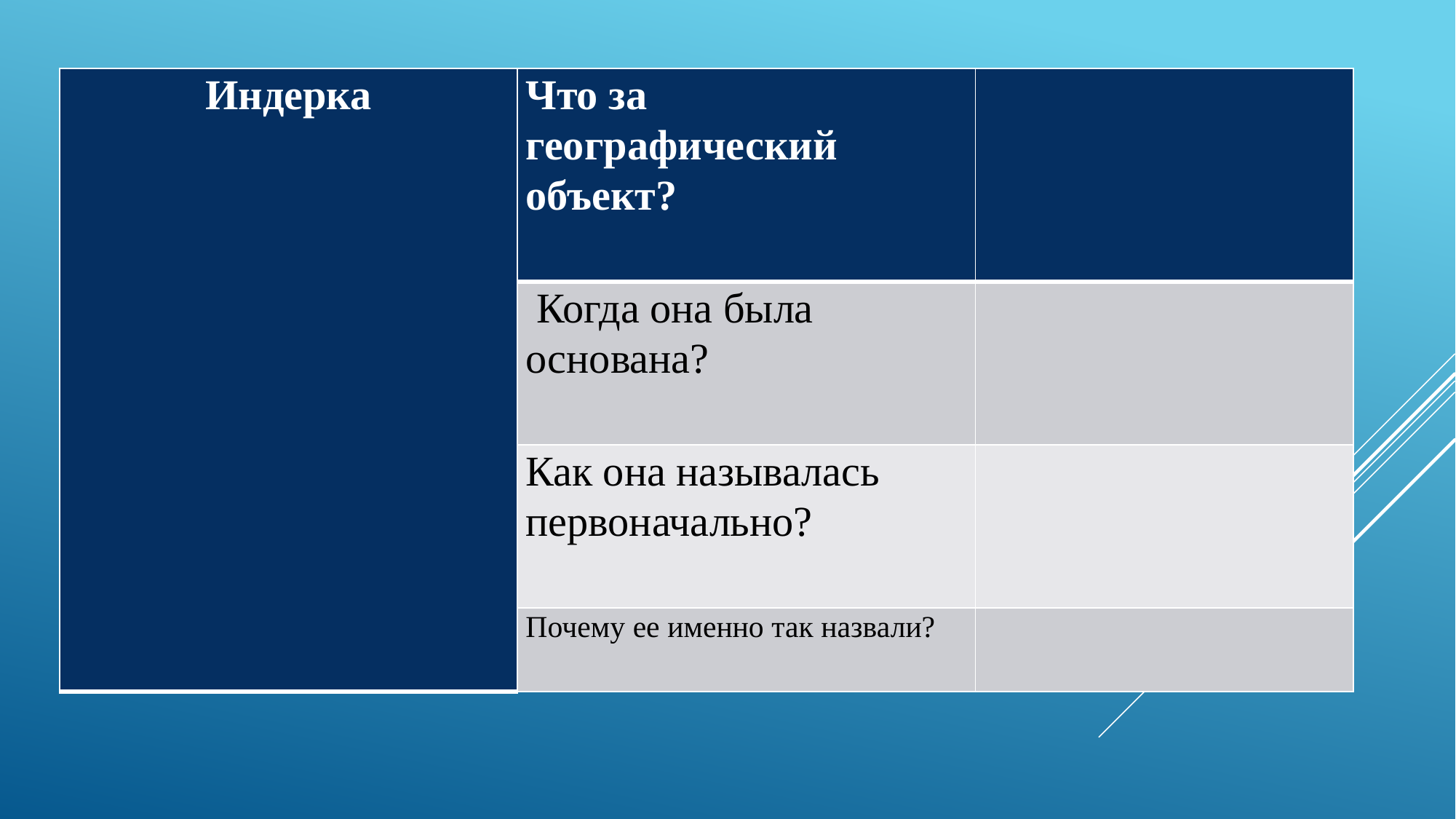

| Индерка | Что за географический объект? |  |
| --- | --- | --- |
|  | Когда она была основана? |  |
|  | Как она называлась первоначально? |  |
|  | Почему ее именно так назвали? |  |